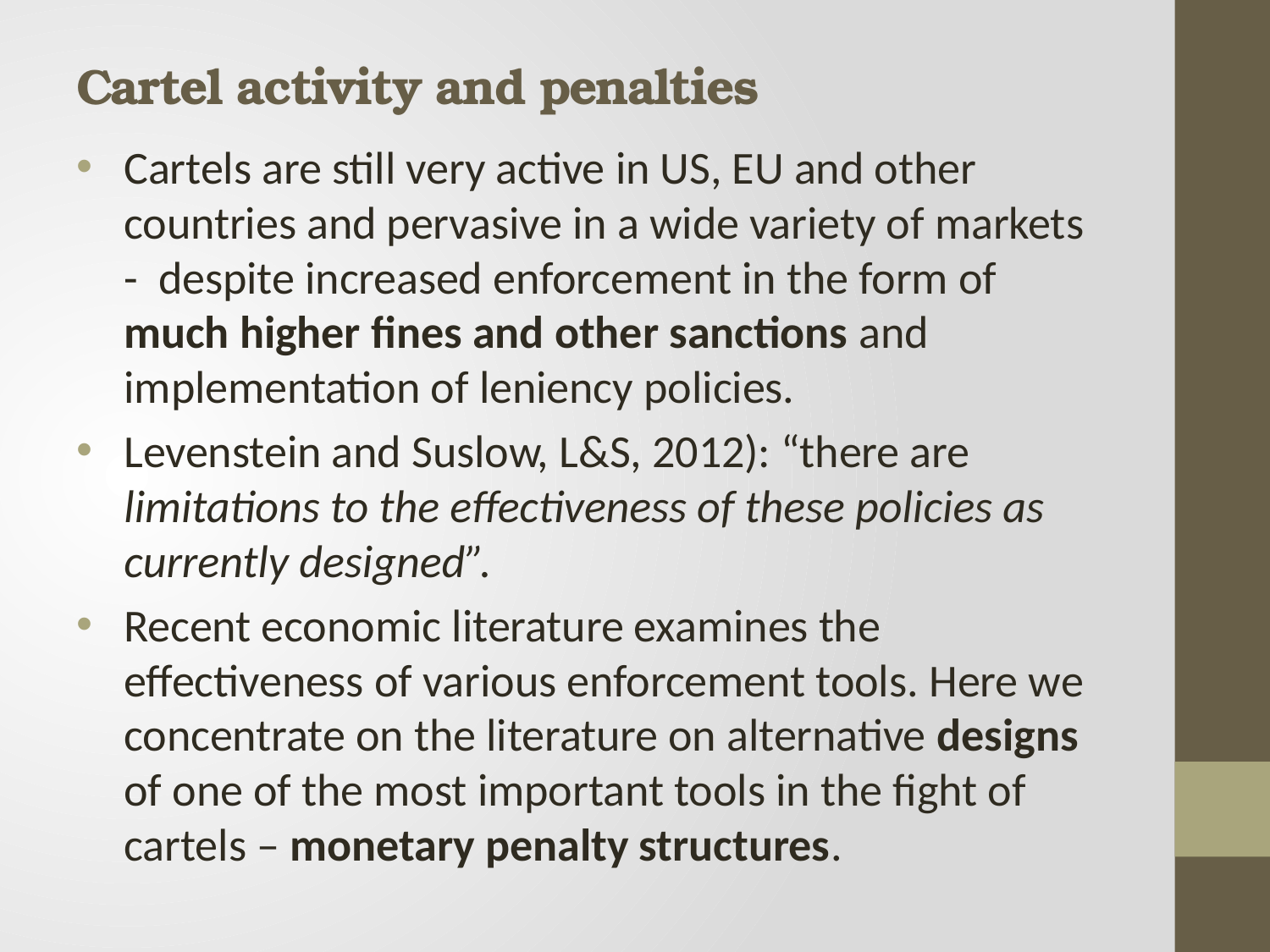

# Cartel activity and penalties
Cartels are still very active in US, EU and other countries and pervasive in a wide variety of markets -  despite increased enforcement in the form of much higher fines and other sanctions and implementation of leniency policies.
Levenstein and Suslow, L&S, 2012): “there are limitations to the effectiveness of these policies as currently designed”.
Recent economic literature examines the effectiveness of various enforcement tools. Here we concentrate on the literature on alternative designs of one of the most important tools in the fight of cartels – monetary penalty structures.